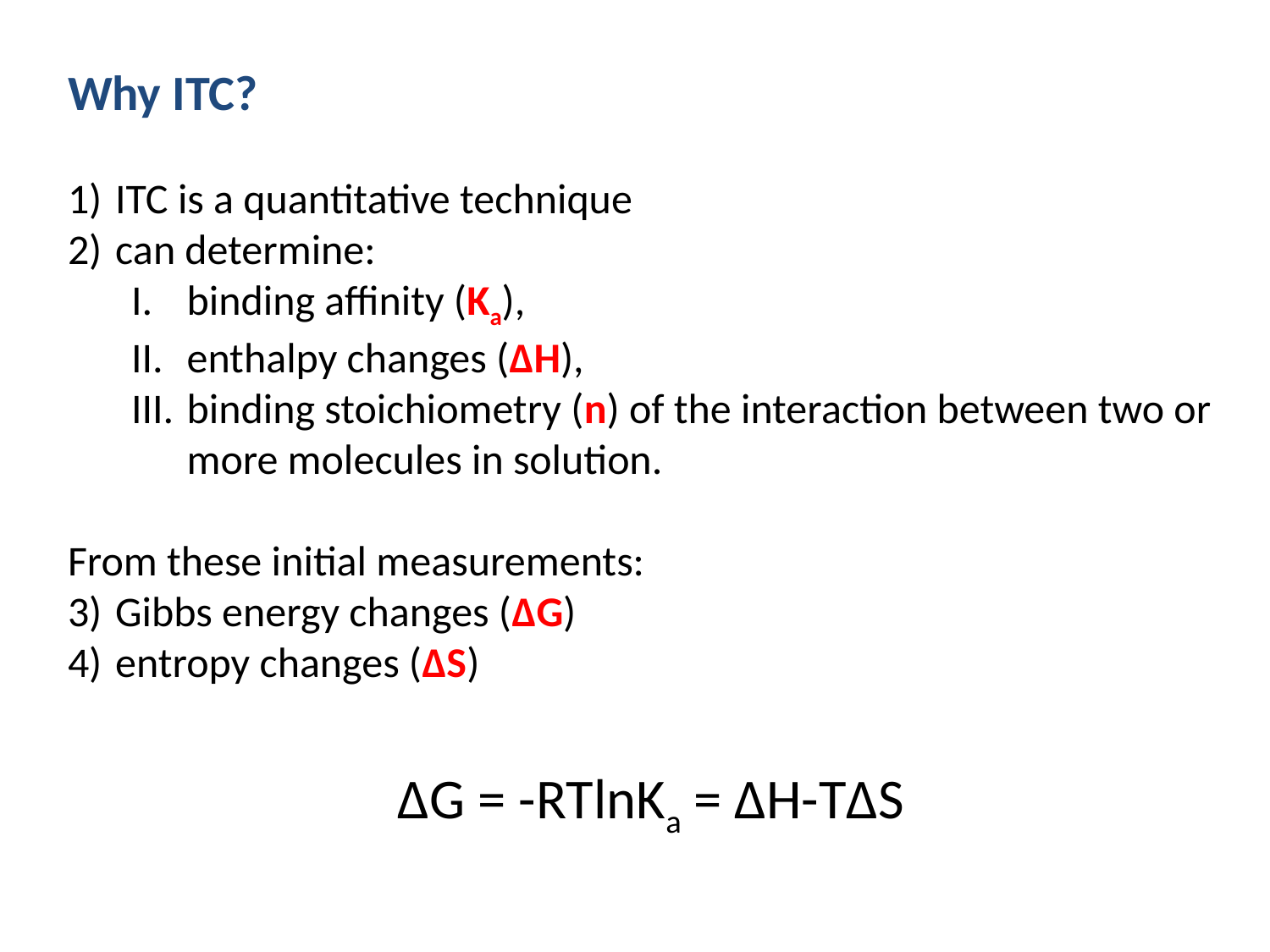

Why ITC?

ITC is a quantitative technique
can determine:
binding affinity (Ka),
enthalpy changes (ΔH),
binding stoichiometry (n) of the interaction between two or more molecules in solution.

From these initial measurements:
Gibbs energy changes (ΔG)
entropy changes (ΔS)

 ΔG = -RTlnKa = ΔH-TΔS